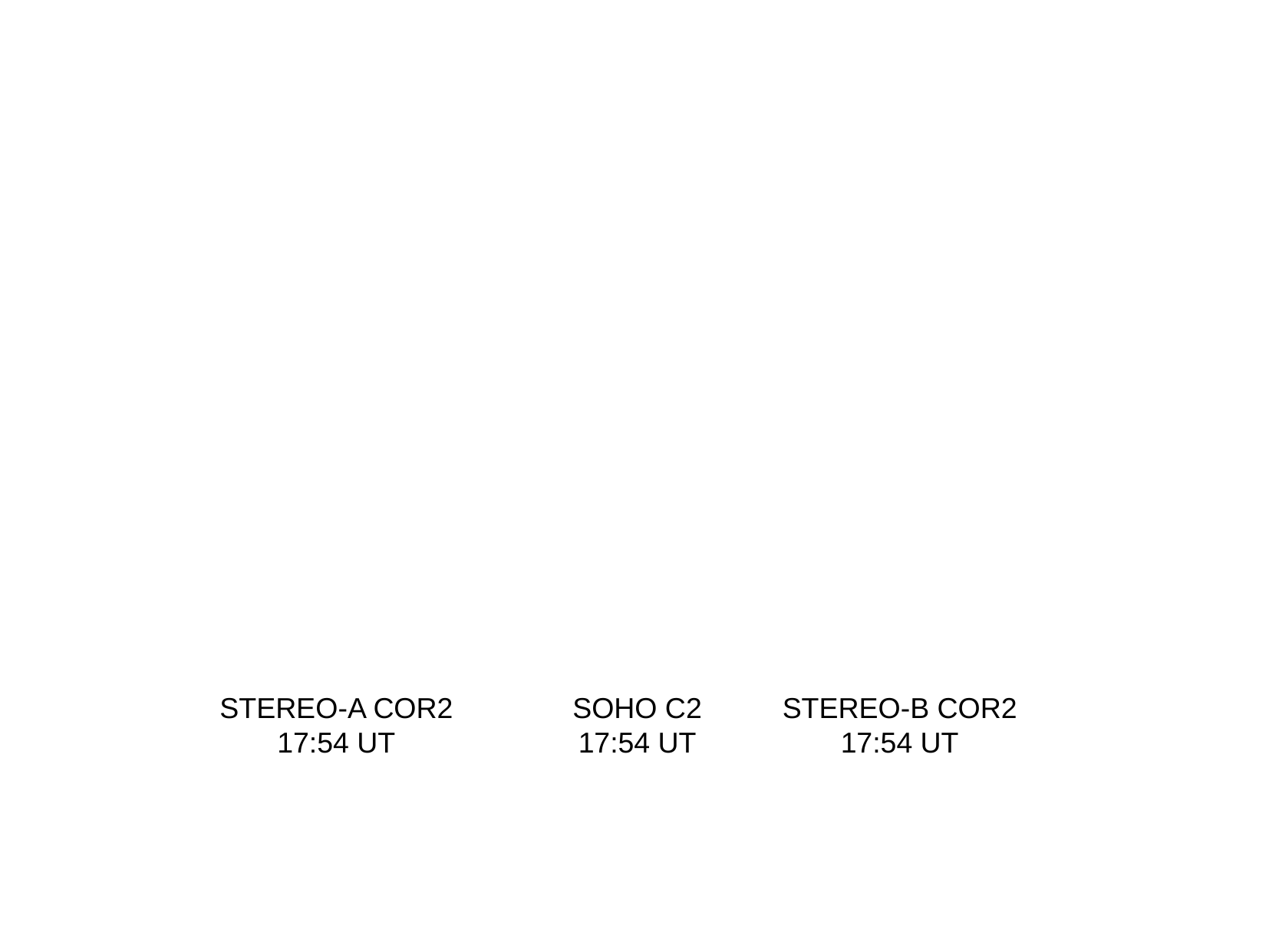

STEREO-A COR2
17:54 UT
SOHO C2
17:54 UT
STEREO-B COR2
17:54 UT